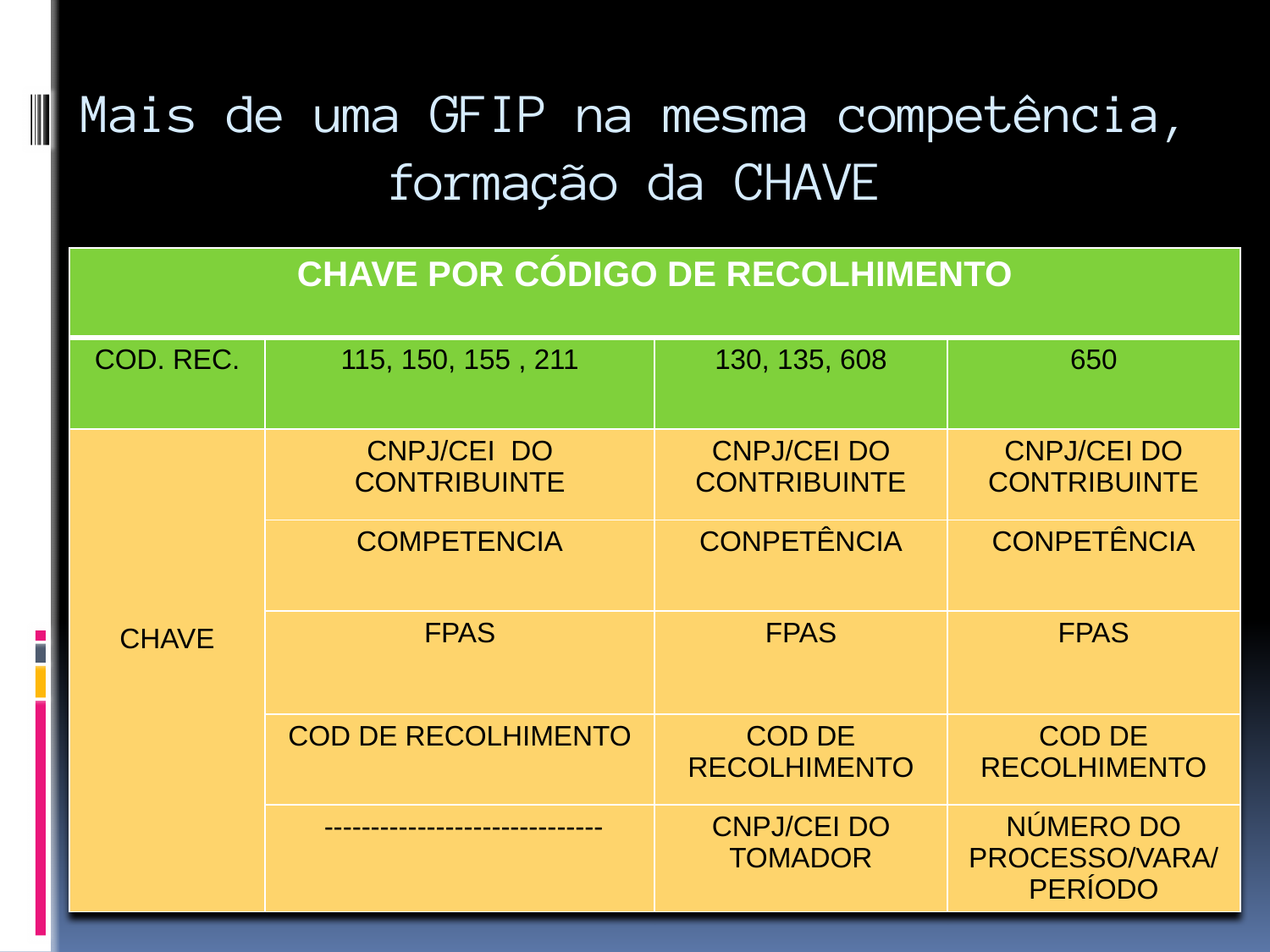

# Mais de uma GFIP na mesma competência, formação da CHAVE
| CHAVE POR CÓDIGO DE RECOLHIMENTO |  |  |  |
| --- | --- | --- | --- |
| COD. REC. | 115, 150, 155 , 211 | 130, 135, 608 | 650 |
| CHAVE | CNPJ/CEI DO CONTRIBUINTE | CNPJ/CEI DO CONTRIBUINTE | CNPJ/CEI DO CONTRIBUINTE |
|  | COMPETENCIA | CONPETÊNCIA | CONPETÊNCIA |
|  | FPAS | FPAS | FPAS |
|  | COD DE RECOLHIMENTO | COD DE RECOLHIMENTO | COD DE RECOLHIMENTO |
|  | ------------------------------ | CNPJ/CEI DO TOMADOR | NÚMERO DO PROCESSO/VARA/PERÍODO |